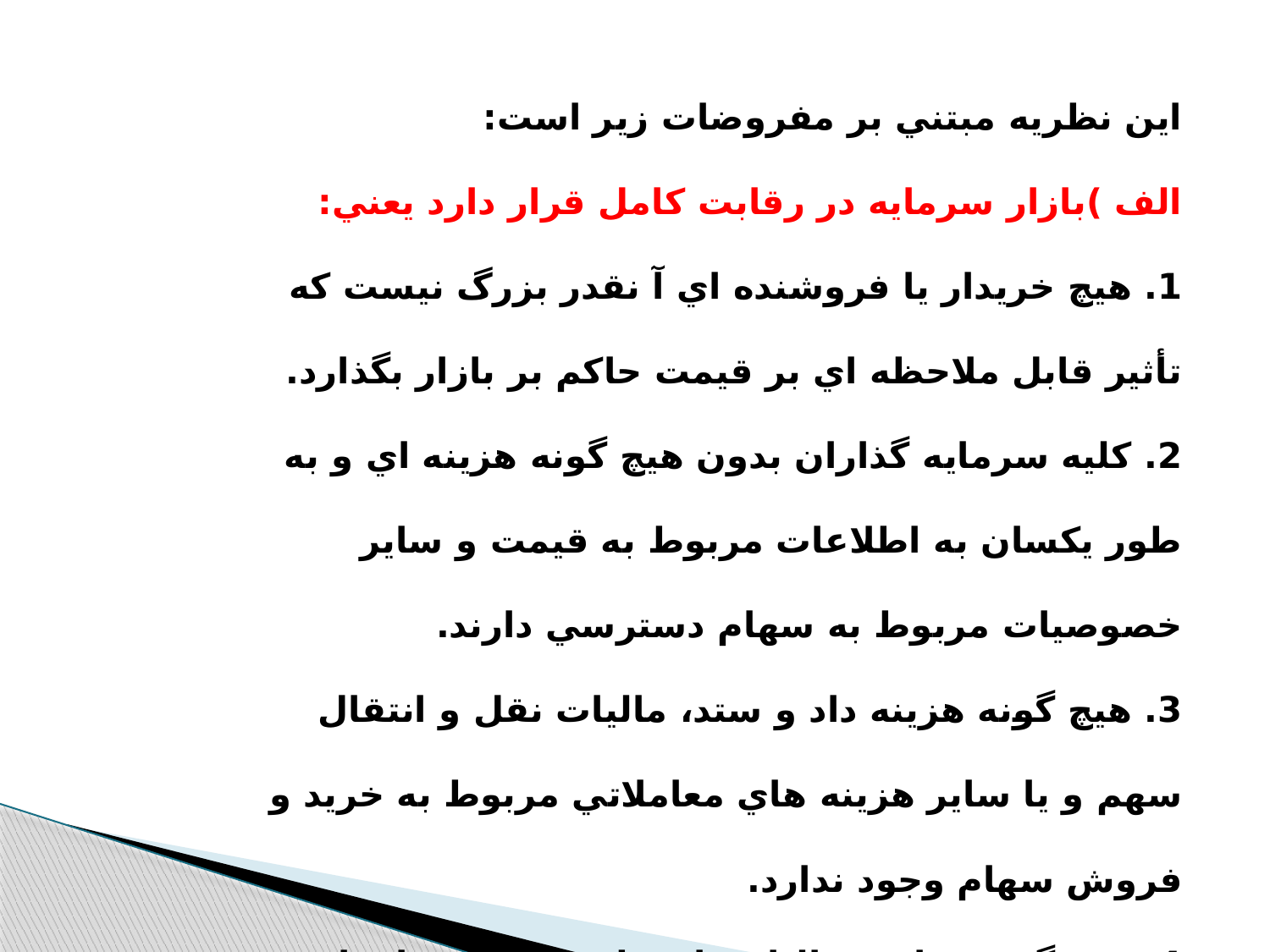

اين نظريه مبتني بر مفروضات زير است:
الف )بازار سرمايه در رقابت كامل قرار دارد يعني:
1. هيچ خريدار يا فروشنده اي آ نقدر بزرگ نيست كه تأثير قابل ملاحظه اي بر قيمت حاكم بر بازار بگذارد.
2. كليه سرمايه گذاران بدون هيچ گونه هزينه اي و به طور يكسان به اطلاعات مربوط به قيمت و ساير خصوصيات مربوط به سهام دسترسي دارند.
3. هيچ گونه هزينه داد و ستد، ماليات نقل و انتقال سهم و يا ساير هزينه هاي معاملاتي مربوط به خريد و فروش سهام وجود ندارد.
4. هيچ گونه تفاوت مالياتي از نظر ماليات بر افزايش قيمت و ماليات بر سود سهام وجود ندارد.